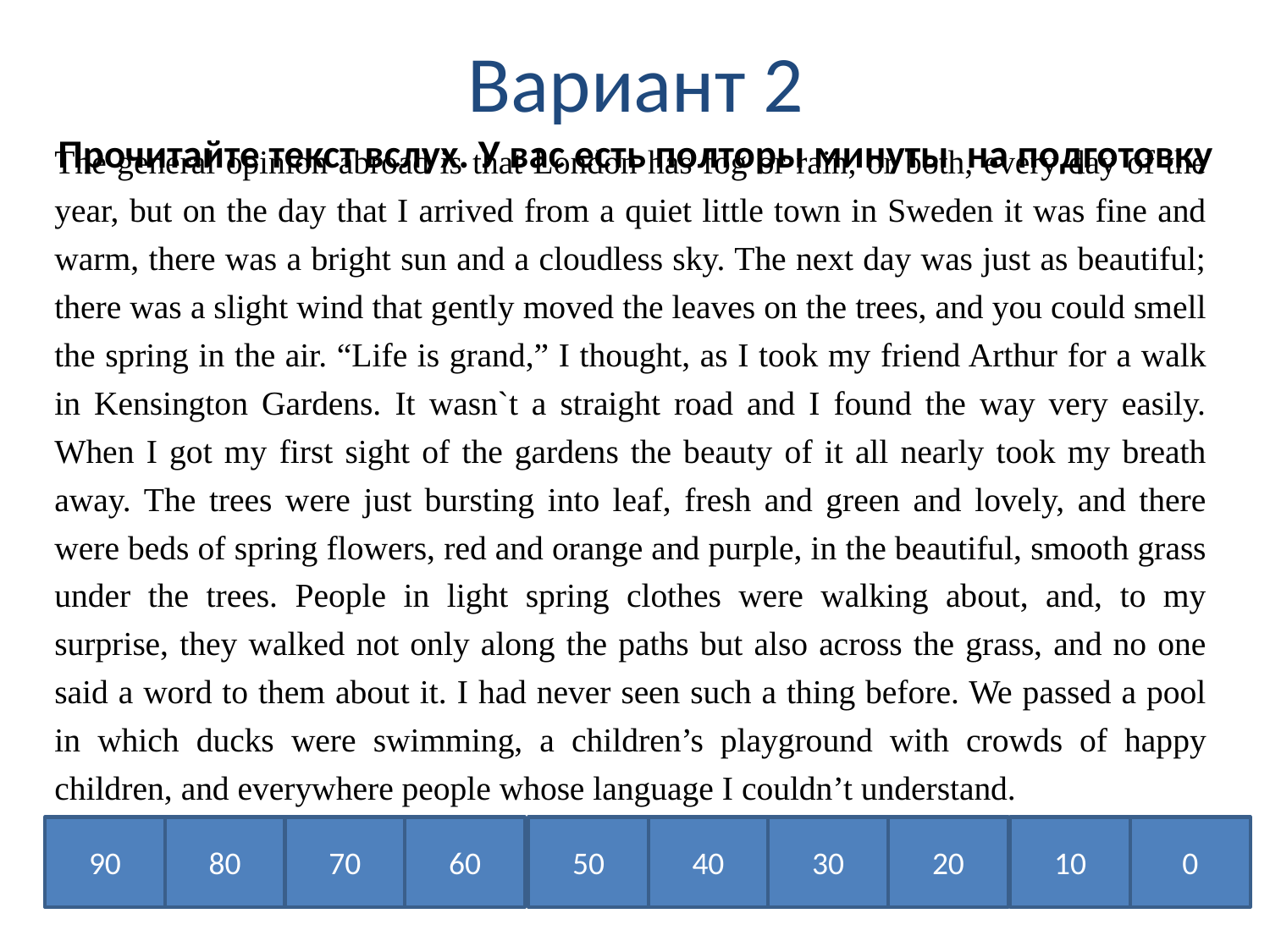

Вариант 2
Прочитайте текст вслух. У вас есть полторы минуты  на подготовку

The general opinion abroad is that London has fog or rain, or both, every day of the year, but on the day that I arrived from a quiet little town in Sweden it was fine and warm, there was a bright sun and a cloudless sky. The next day was just as beautiful; there was a slight wind that gently moved the leaves on the trees, and you could smell the spring in the air. “Life is grand,” I thought, as I took my friend Arthur for a walk in Kensington Gardens. It wasn`t a straight road and I found the way very easily. When I got my first sight of the gardens the beauty of it all nearly took my breath away. The trees were just bursting into leaf, fresh and green and lovely, and there were beds of spring flowers, red and orange and purple, in the beautiful, smooth grass under the trees. People in light spring clothes were walking about, and, to my surprise, they walked not only along the paths but also across the grass, and no one said a word to them about it. I had never seen such a thing before. We passed a pool in which ducks were swimming, a children’s playground with crowds of happy children, and everywhere people whose language I couldn’t understand.
90
80
70
60
50
40
30
20
10
0